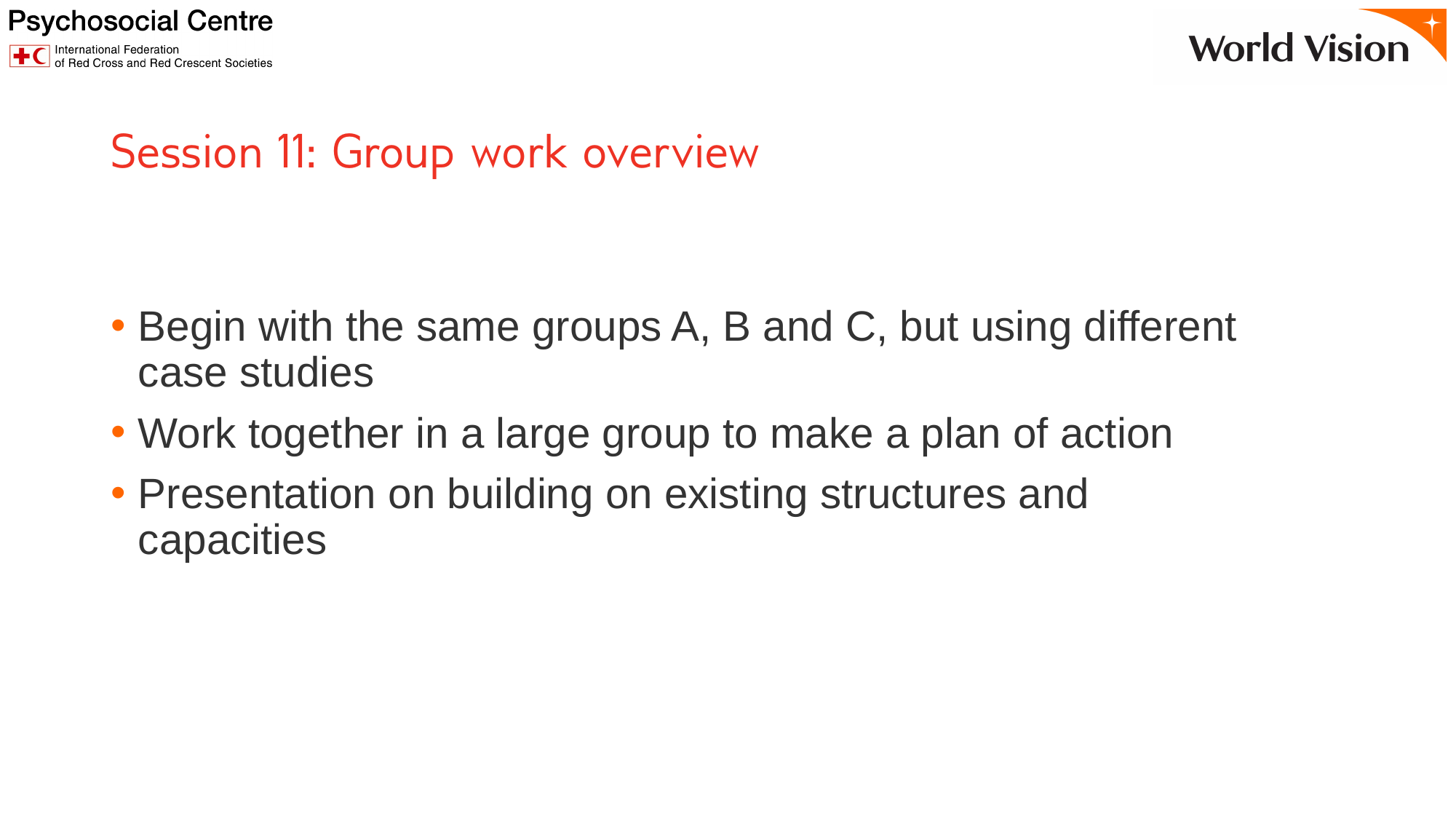

# Session 11: Group work overview
Begin with the same groups A, B and C, but using different case studies
Work together in a large group to make a plan of action
Presentation on building on existing structures and capacities